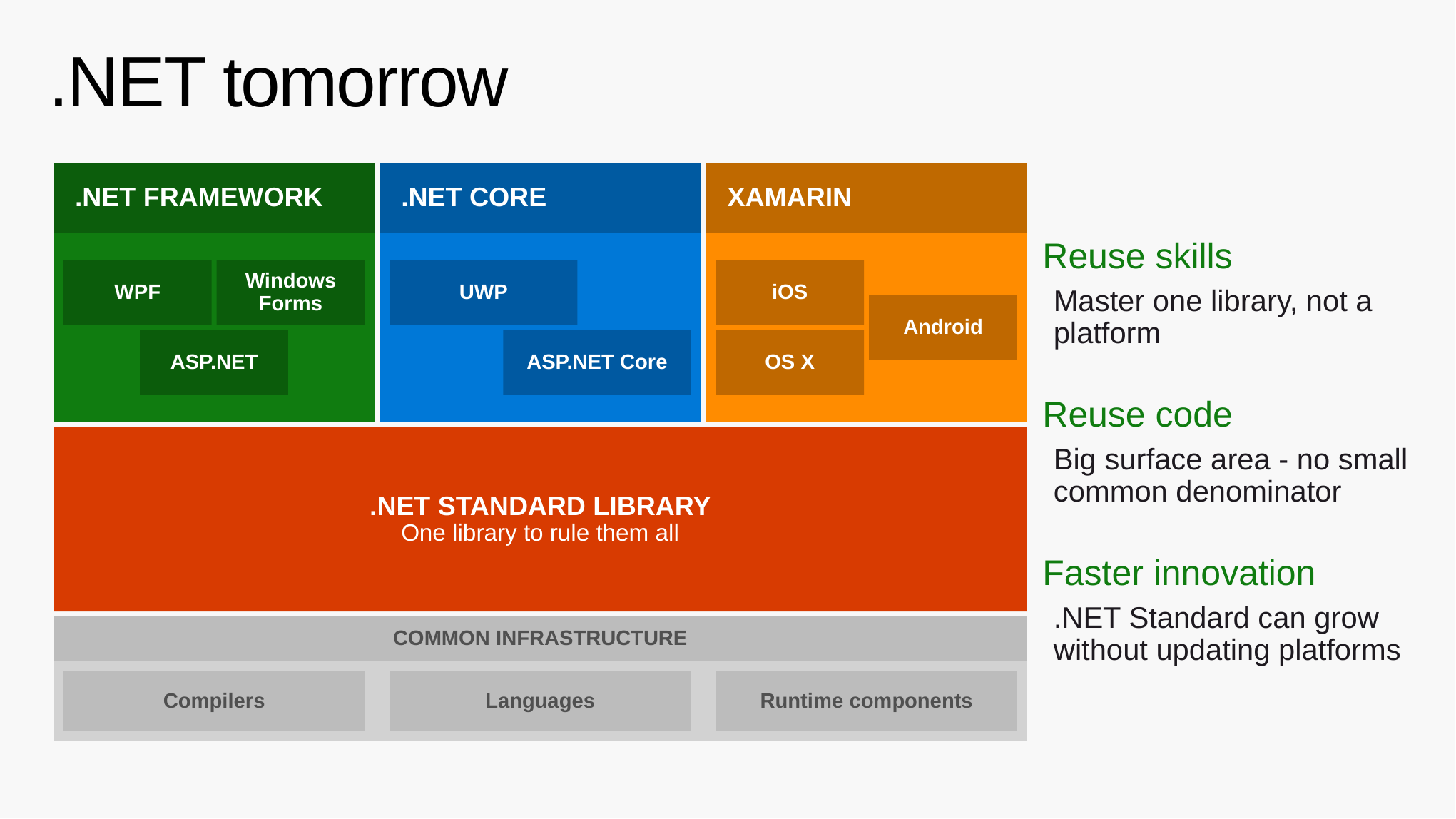

# .NET tomorrow

.NET FRAMEWORK
WPF
Windows Forms
ASP.NET

.NET CORE
UWP
ASP.NET Core

XAMARIN
iOS
Android
OS X
.NET STANDARD LIBRARY
One library to rule them all

COMMON INFRASTRUCTURE
Compilers
Languages
Runtime components
Reuse skills
Master one library, not a platform

Reuse code
Big surface area - no small common denominator

Faster innovation
.NET Standard can grow without updating platforms